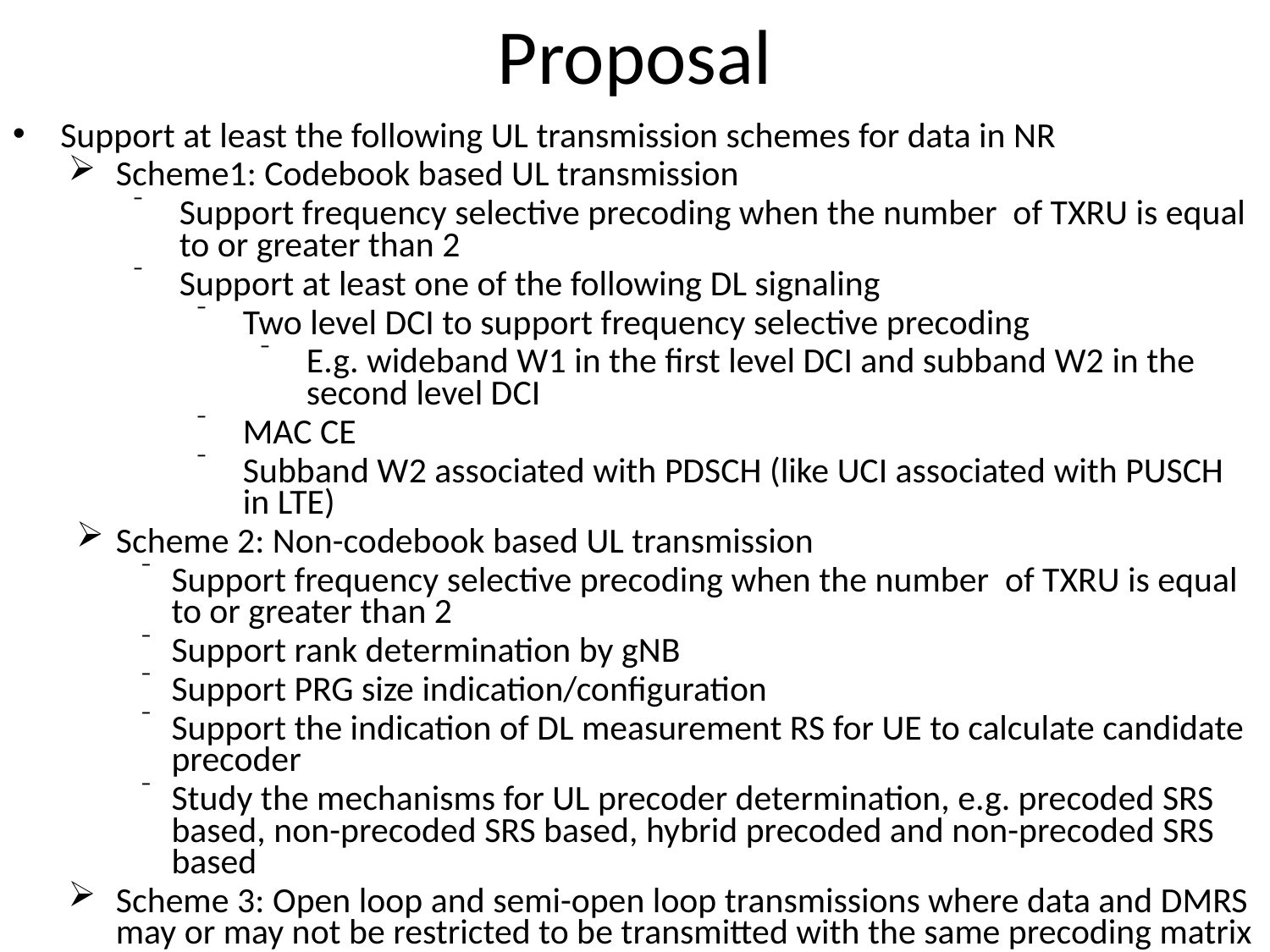

# Proposal
Support at least the following UL transmission schemes for data in NR
Scheme1: Codebook based UL transmission
Support frequency selective precoding when the number  of TXRU is equal to or greater than 2
Support at least one of the following DL signaling
Two level DCI to support frequency selective precoding
E.g. wideband W1 in the first level DCI and subband W2 in the second level DCI
MAC CE
Subband W2 associated with PDSCH (like UCI associated with PUSCH in LTE)
Scheme 2: Non-codebook based UL transmission
Support frequency selective precoding when the number  of TXRU is equal to or greater than 2
Support rank determination by gNB
Support PRG size indication/configuration
Support the indication of DL measurement RS for UE to calculate candidate precoder
Study the mechanisms for UL precoder determination, e.g. precoded SRS based, non-precoded SRS based, hybrid precoded and non-precoded SRS based
Scheme 3: Open loop and semi-open loop transmissions where data and DMRS may or may not be restricted to be transmitted with the same precoding matrix
FFS: SFBC, precoder cycling